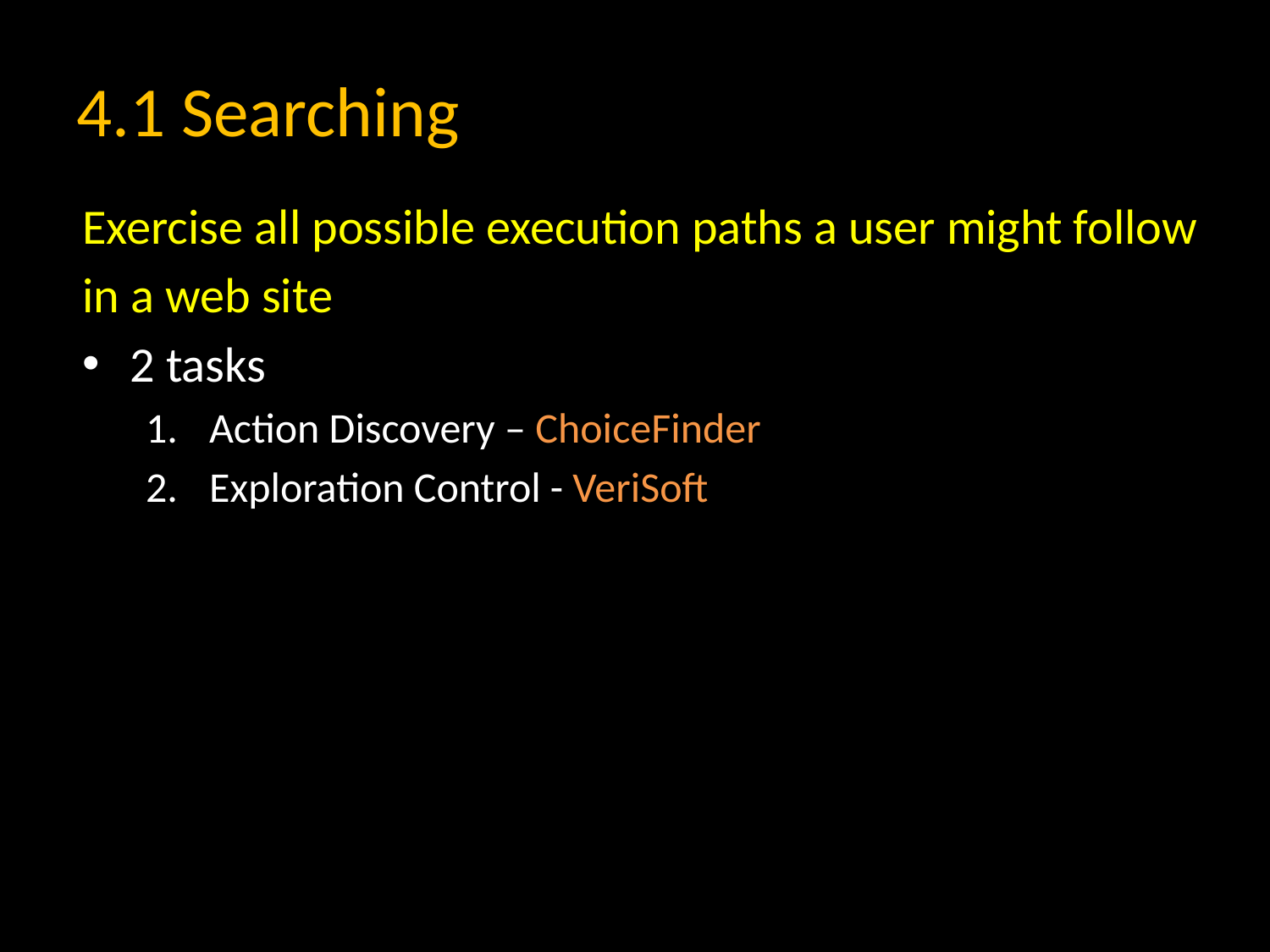

# 4.1 Searching
Exercise all possible execution paths a user might follow
in a web site
2 tasks
Action Discovery – ChoiceFinder
Exploration Control - VeriSoft